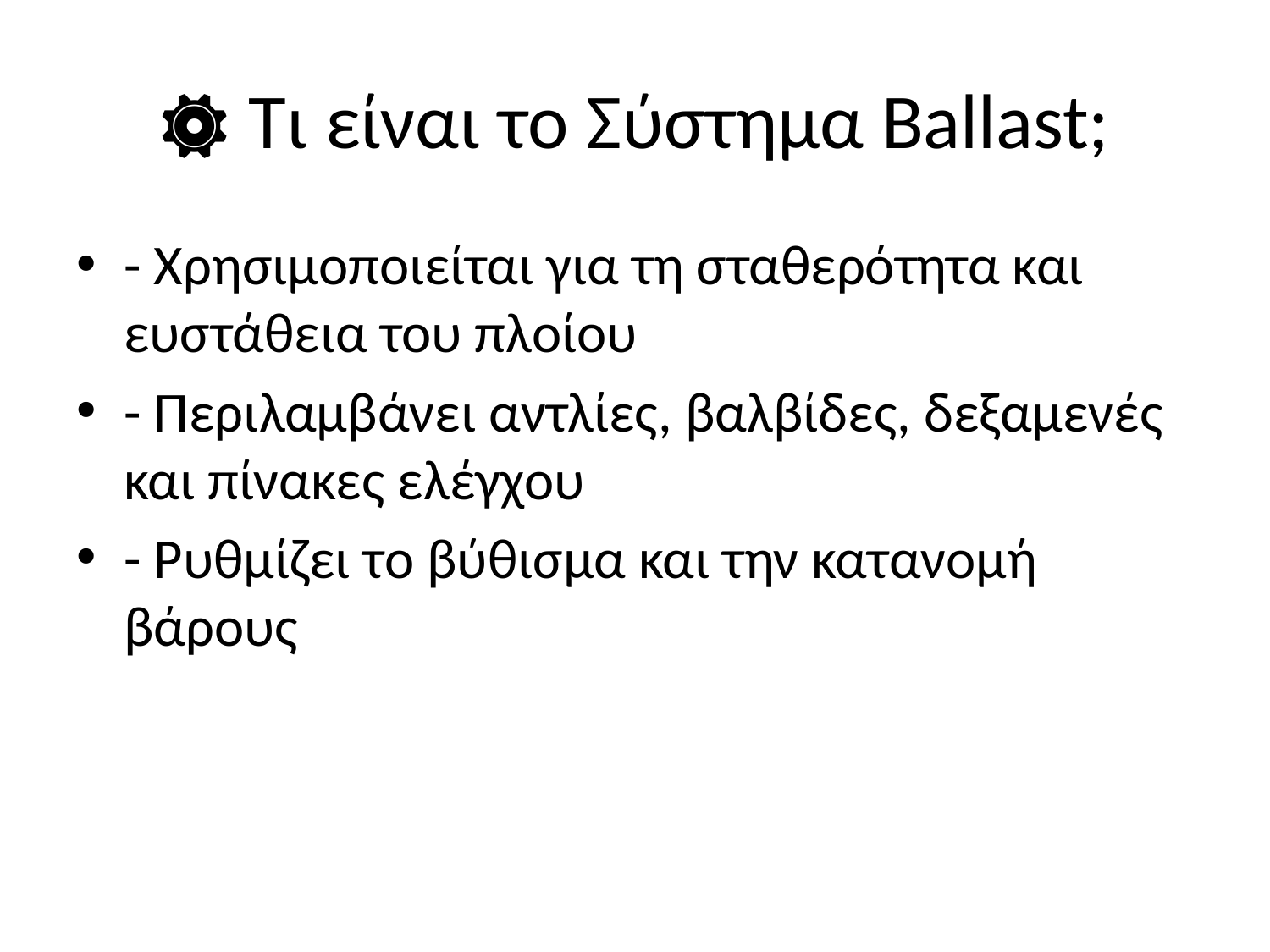

# ⚙️ Τι είναι το Σύστημα Ballast;
- Χρησιμοποιείται για τη σταθερότητα και ευστάθεια του πλοίου
- Περιλαμβάνει αντλίες, βαλβίδες, δεξαμενές και πίνακες ελέγχου
- Ρυθμίζει το βύθισμα και την κατανομή βάρους